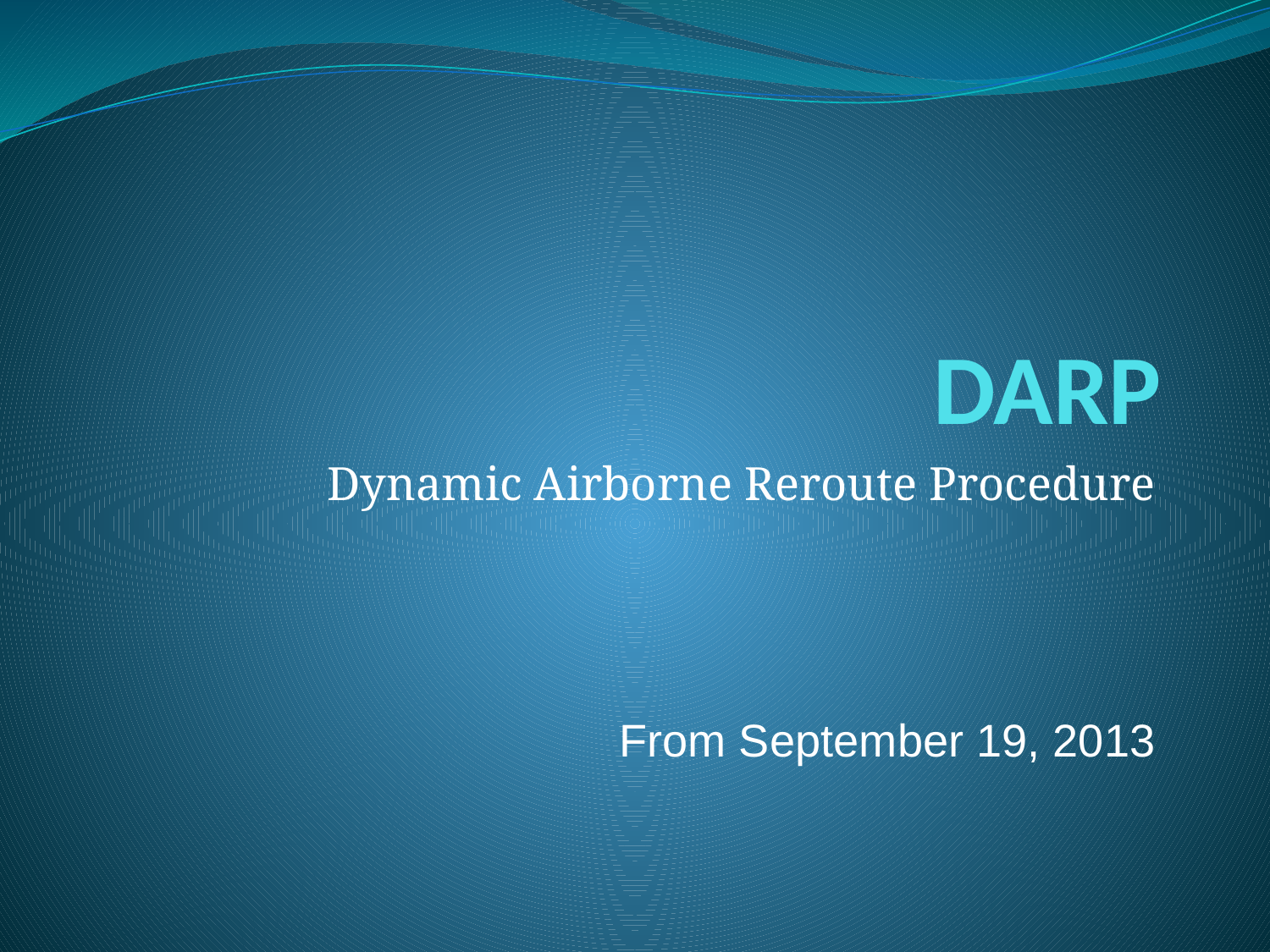

# DARP
Dynamic Airborne Reroute Procedure

From September 19, 2013